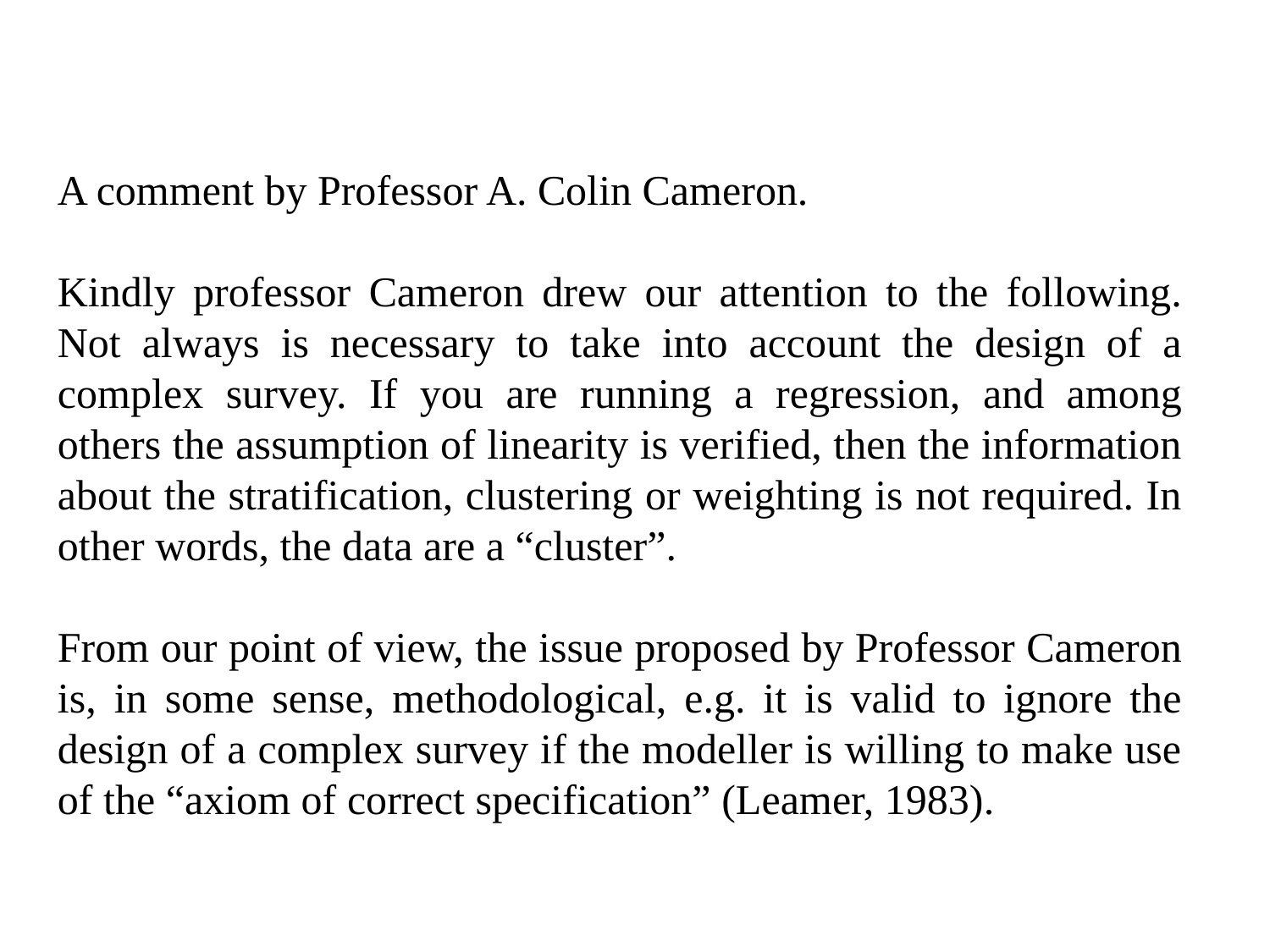

A comment by Professor A. Colin Cameron.

Kindly professor Cameron drew our attention to the following. Not always is necessary to take into account the design of a complex survey. If you are running a regression, and among others the assumption of linearity is verified, then the information about the stratification, clustering or weighting is not required. In other words, the data are a “cluster”.

From our point of view, the issue proposed by Professor Cameron is, in some sense, methodological, e.g. it is valid to ignore the design of a complex survey if the modeller is willing to make use of the “axiom of correct specification” (Leamer, 1983).